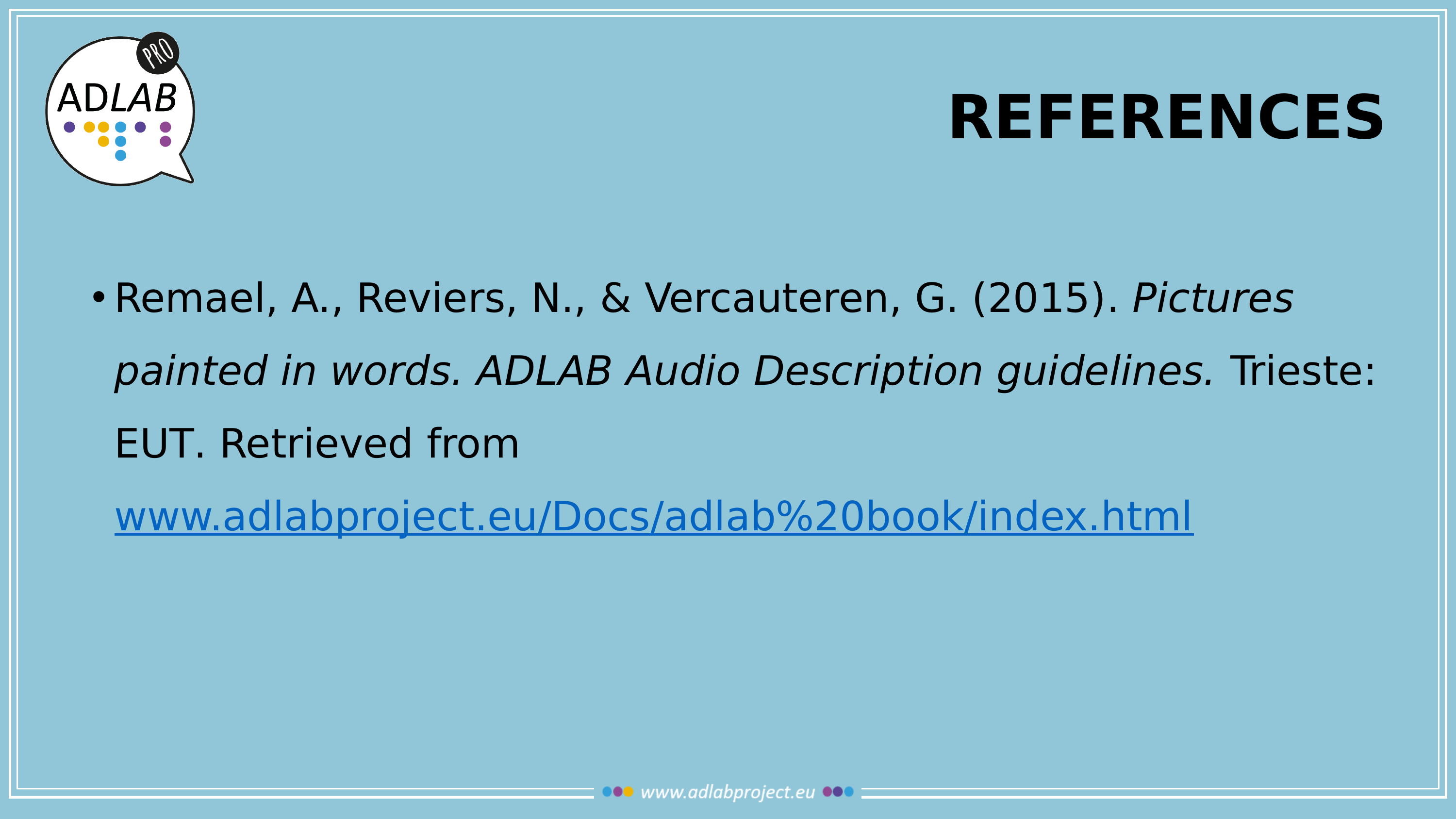

# references
Remael, A., Reviers, N., & Vercauteren, G. (2015). Pictures painted in words. ADLAB Audio Description guidelines. Trieste: EUT. Retrieved from www.adlabproject.eu/Docs/adlab%20book/index.html